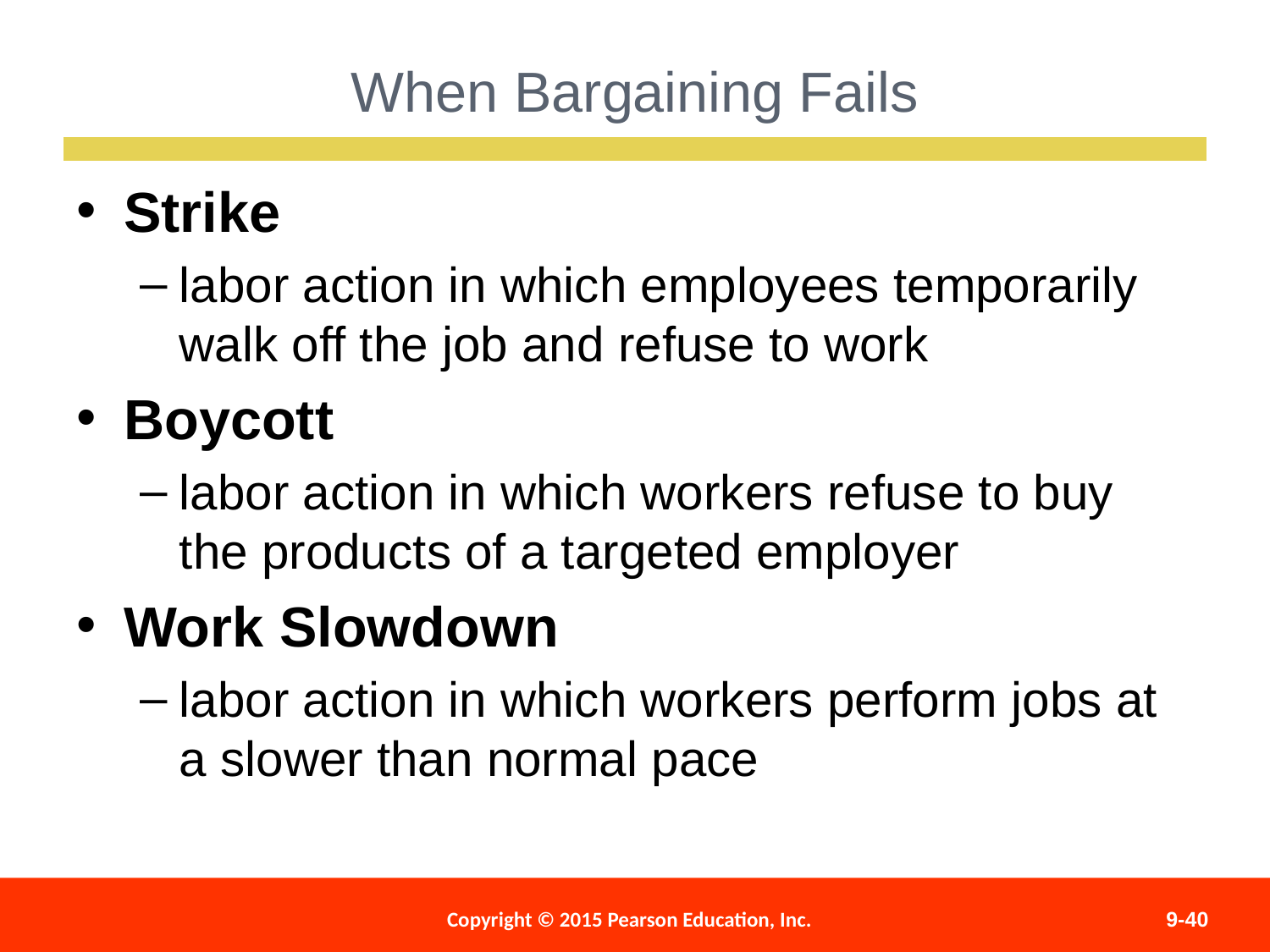

When Bargaining Fails
Strike
labor action in which employees temporarily walk off the job and refuse to work
Boycott
labor action in which workers refuse to buy the products of a targeted employer
Work Slowdown
labor action in which workers perform jobs at a slower than normal pace